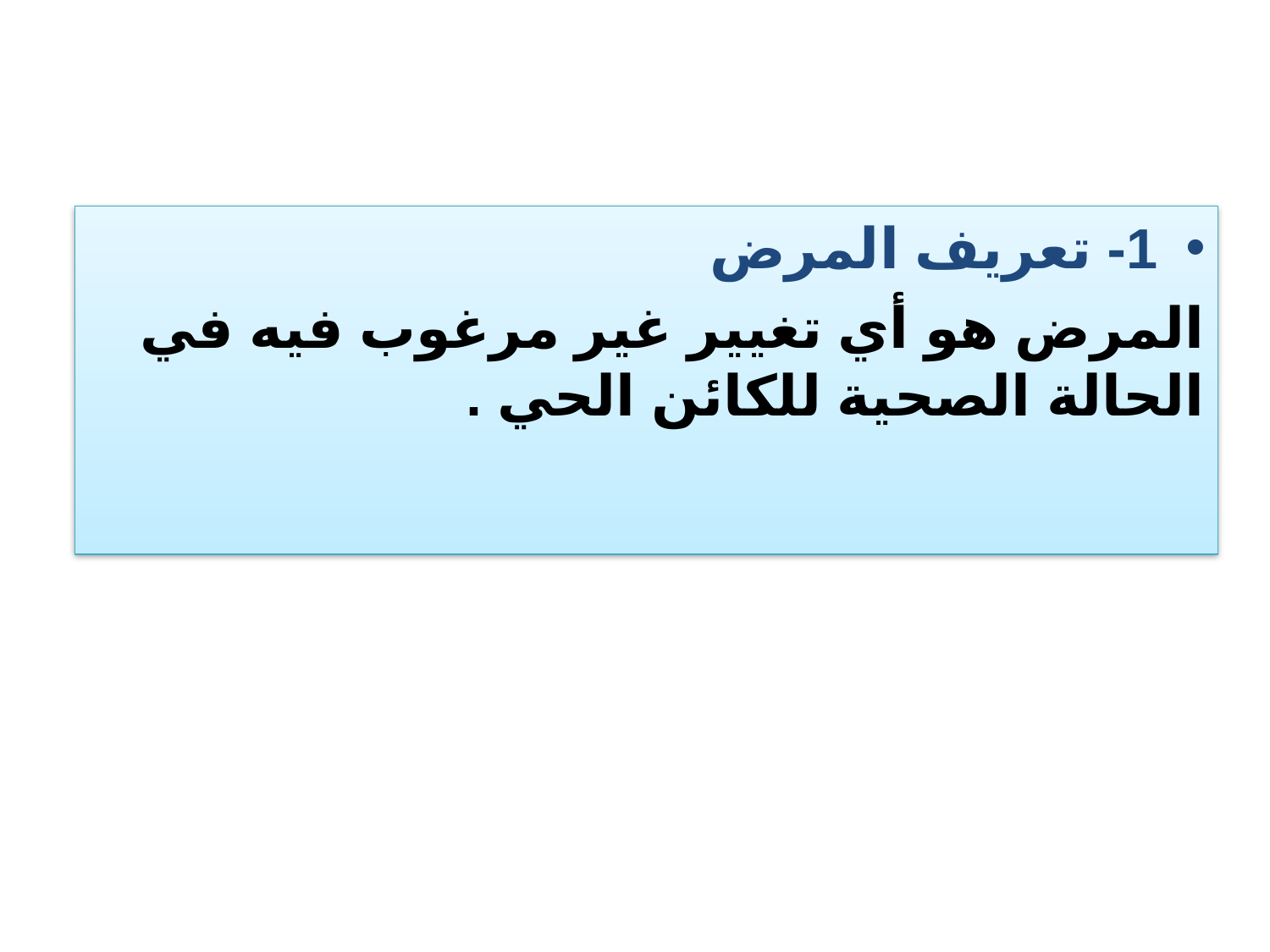

1- تعريف المرض
المرض هو أي تغيير غير مرغوب فيه في الحالة الصحية للكائن الحي .